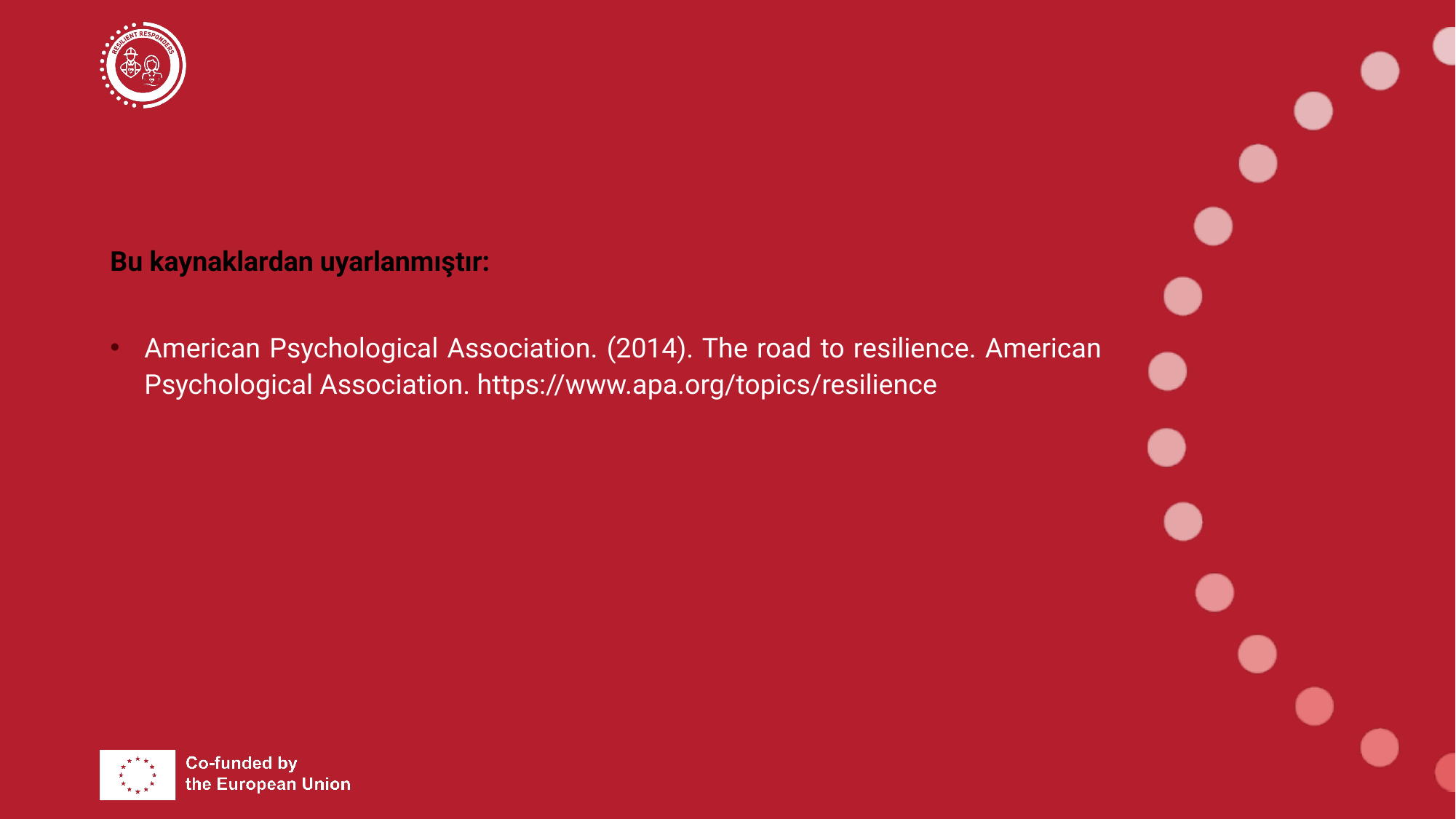

Bu kaynaklardan uyarlanmıştır:

American Psychological Association. (2014). The road to resilience. American Psychological Association. https://www.apa.org/topics/resilience
 https://doi.org/10.1037/0022-3514.86.2.320
ps://www.ordemdospsicologos.pt/ficheiros/documentos/comorecuperaremocionalmentesituacoesincendio.pdf